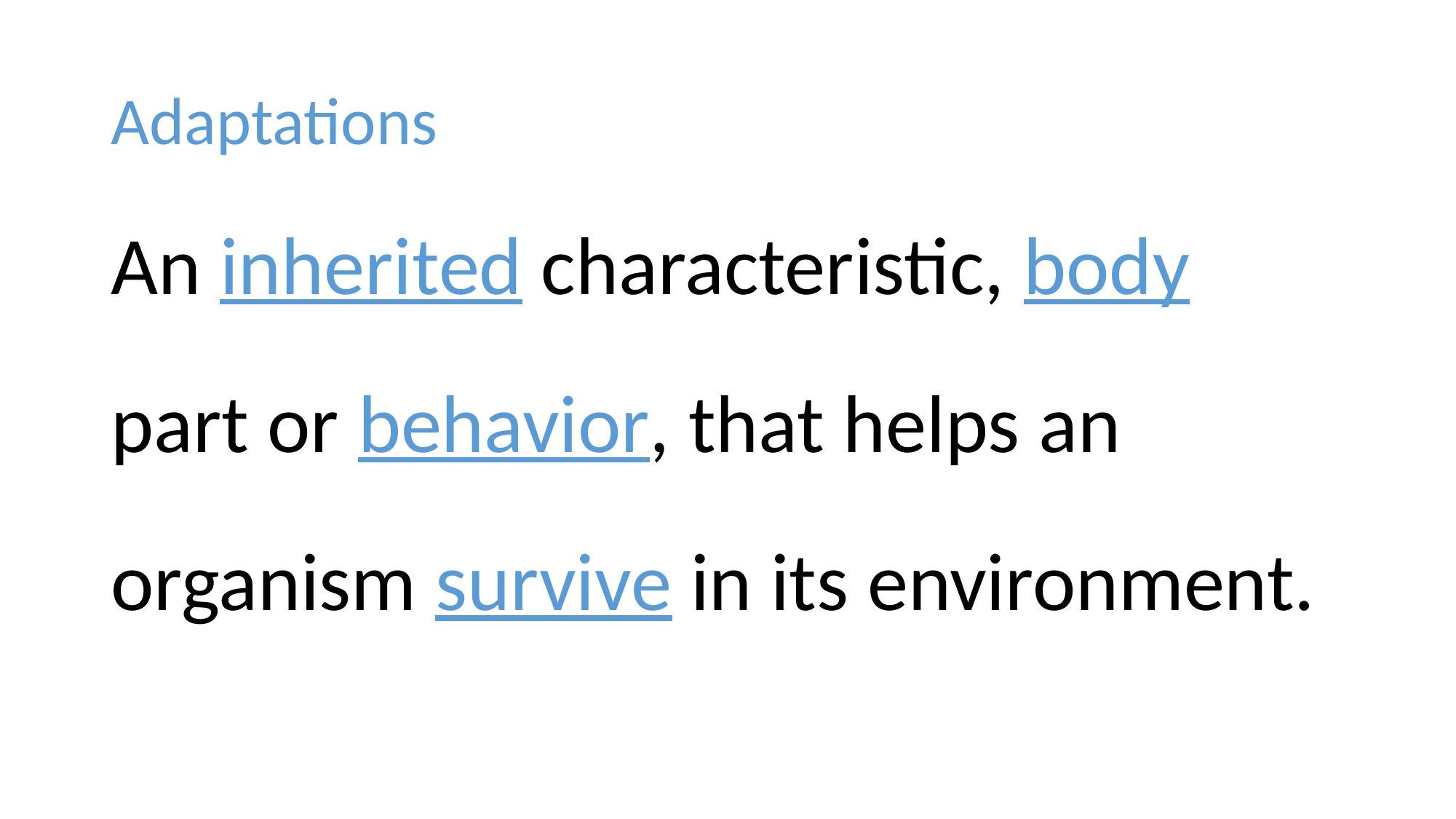

# Adaptations
An inherited characteristic, body

part or behavior, that helps an

organism survive in its environment.